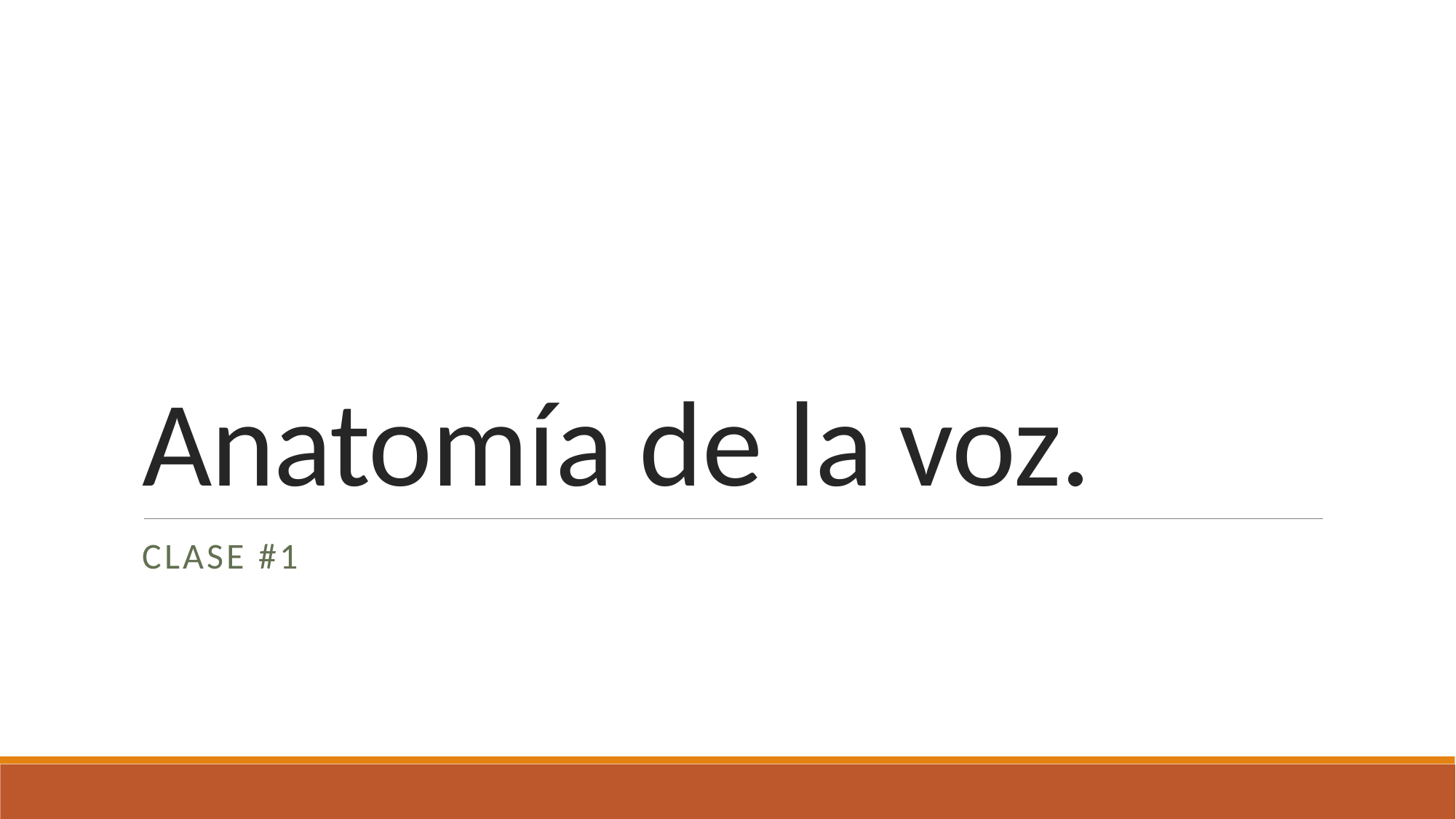

# Anatomía de la voz.
Clase #1